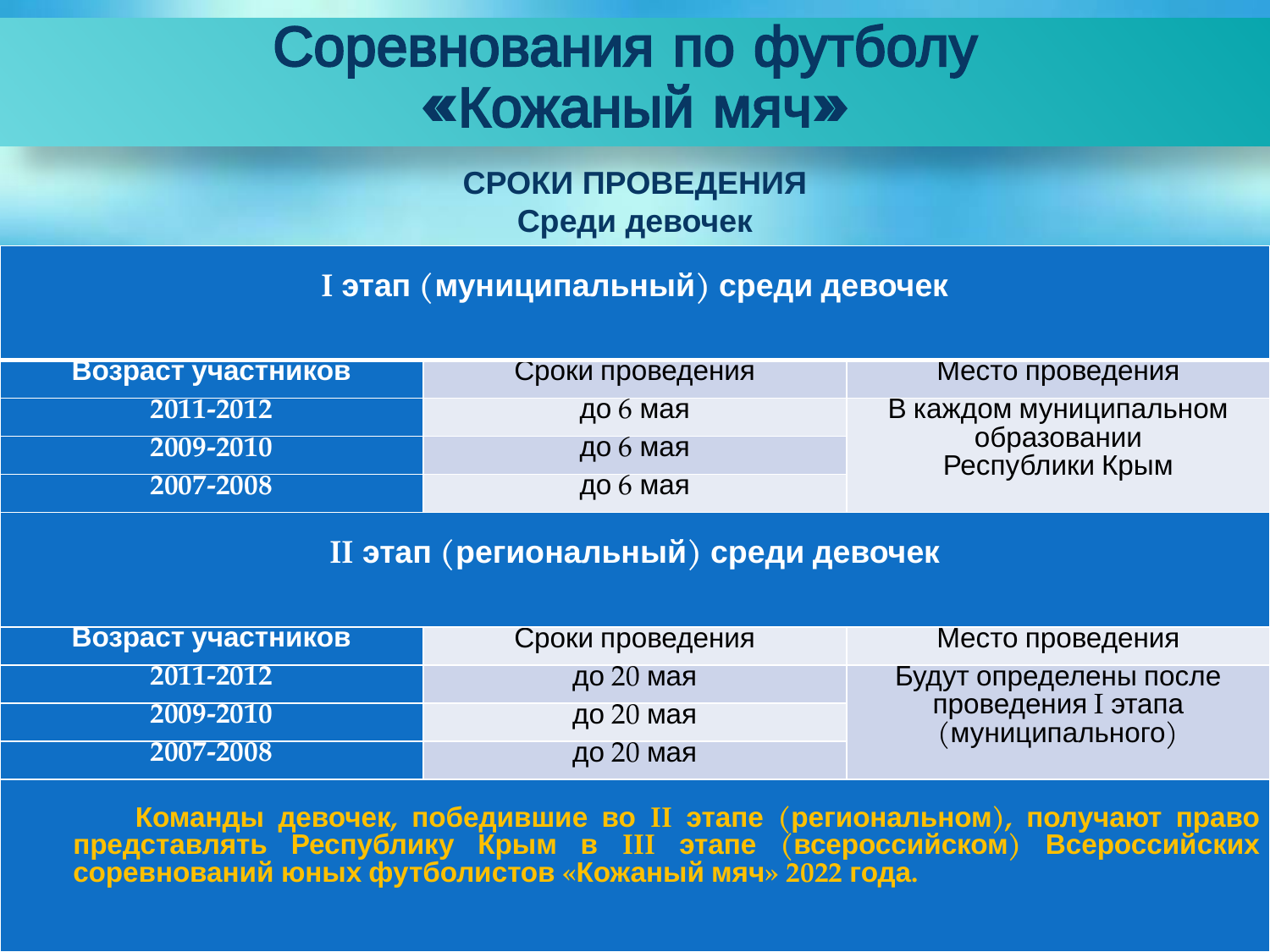

Соревнования по футболу
«Кожаный мяч»

СРОКИ ПРОВЕДЕНИЯ
Среди девочек
| I этап (муниципальный) среди девочек |  |  |
| --- | --- | --- |
| Возраст участников | Сроки проведения | Место проведения |
| 2011-2012 | до 6 мая | В каждом муниципальном образовании Республики Крым |
| 2009-2010 | до 6 мая |  |
| 2007-2008 | до 6 мая |  |
| II этап (региональный) среди девочек |  |  |
| Возраст участников | Сроки проведения | Место проведения |
| 2011-2012 | до 20 мая | Будут определены после проведения I этапа (муниципального) |
| 2009-2010 | до 20 мая |  |
| 2007-2008 | до 20 мая |  |
| Команды девочек, победившие во II этапе (региональном), получают право представлять Республику Крым в III этапе (всероссийском) Всероссийских соревнований юных футболистов «Кожаный мяч» 2022 года. |  |  |